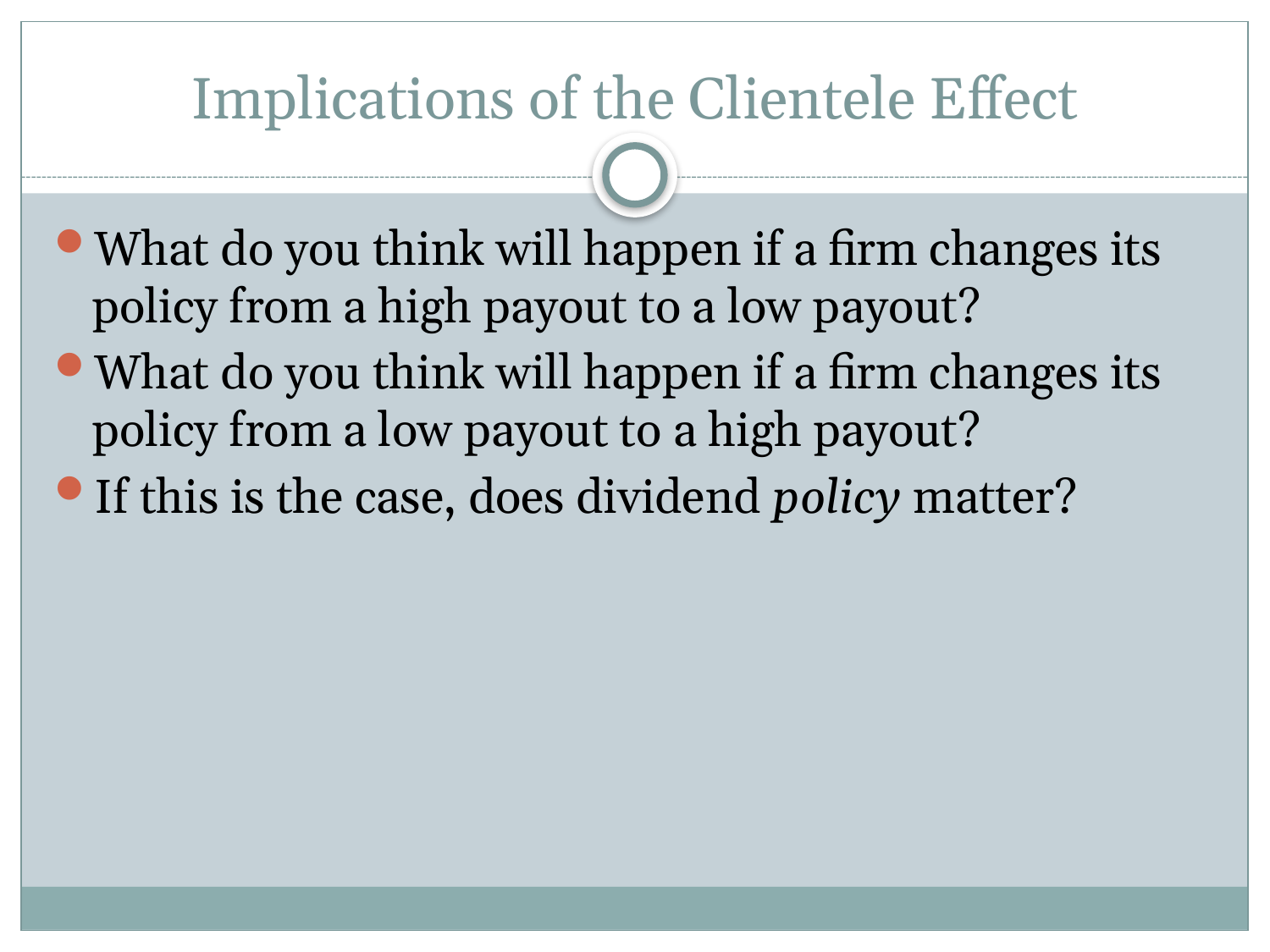

# Implications of the Clientele Effect
What do you think will happen if a firm changes its policy from a high payout to a low payout?
What do you think will happen if a firm changes its policy from a low payout to a high payout?
If this is the case, does dividend policy matter?